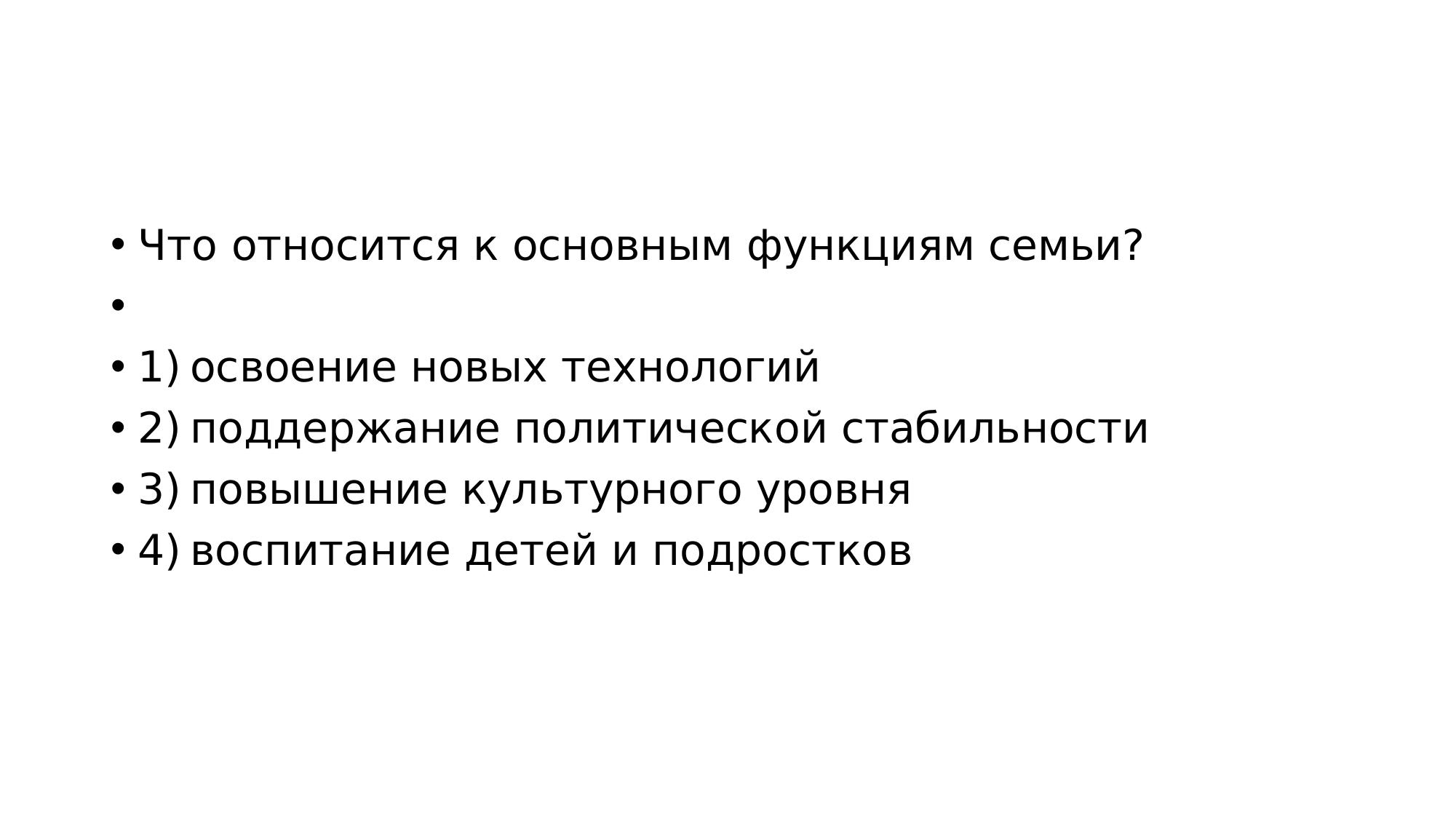

#
Что относится к основным функциям семьи?

1) освоение новых технологий
2) поддержание политической стабильности
3) повышение культурного уровня
4) воспитание детей и подростков